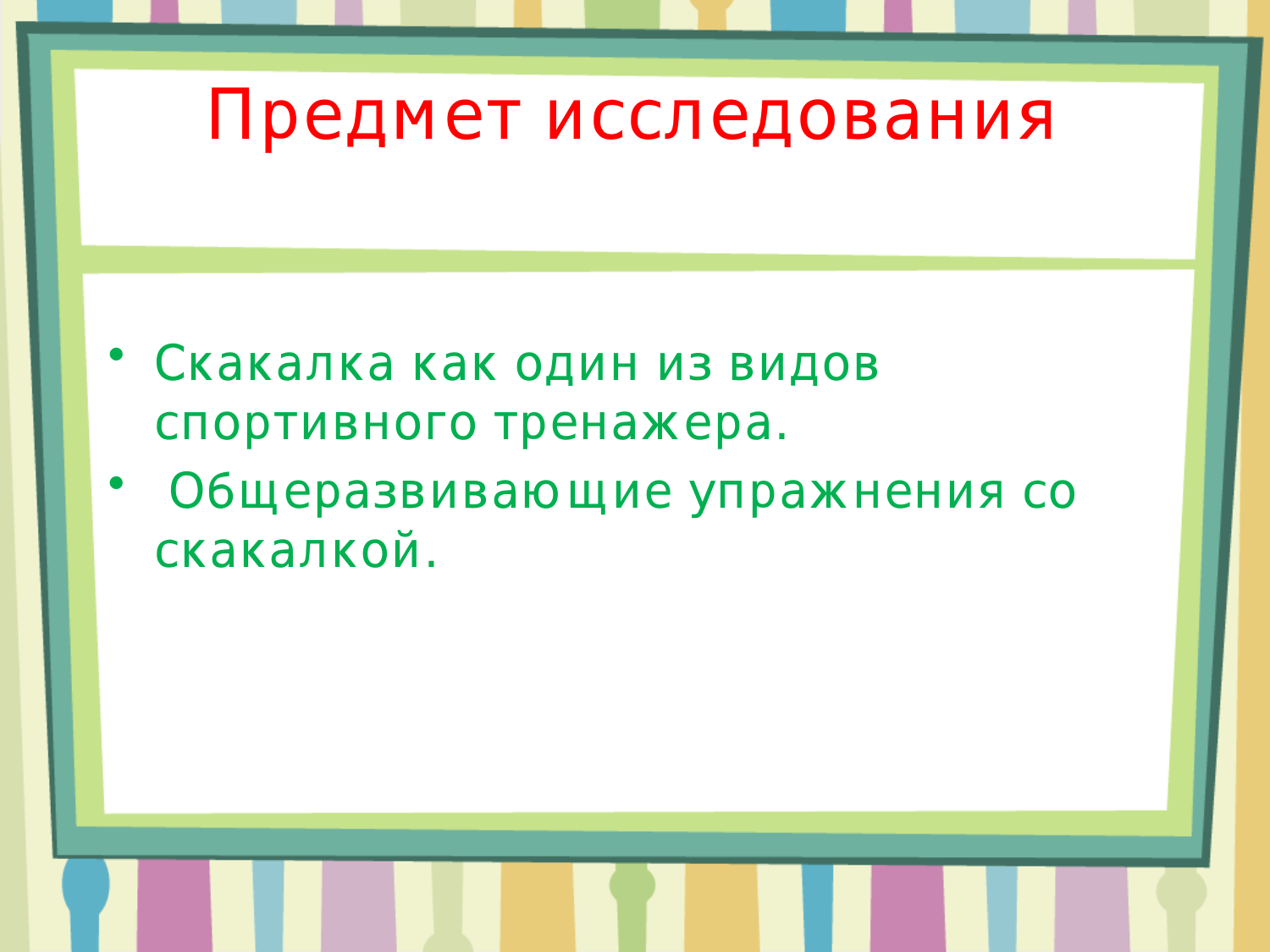

# Предмет исследования

Скакалка как один из видов спортивного тренажера.
 Общеразвивающие упражнения со скакалкой.